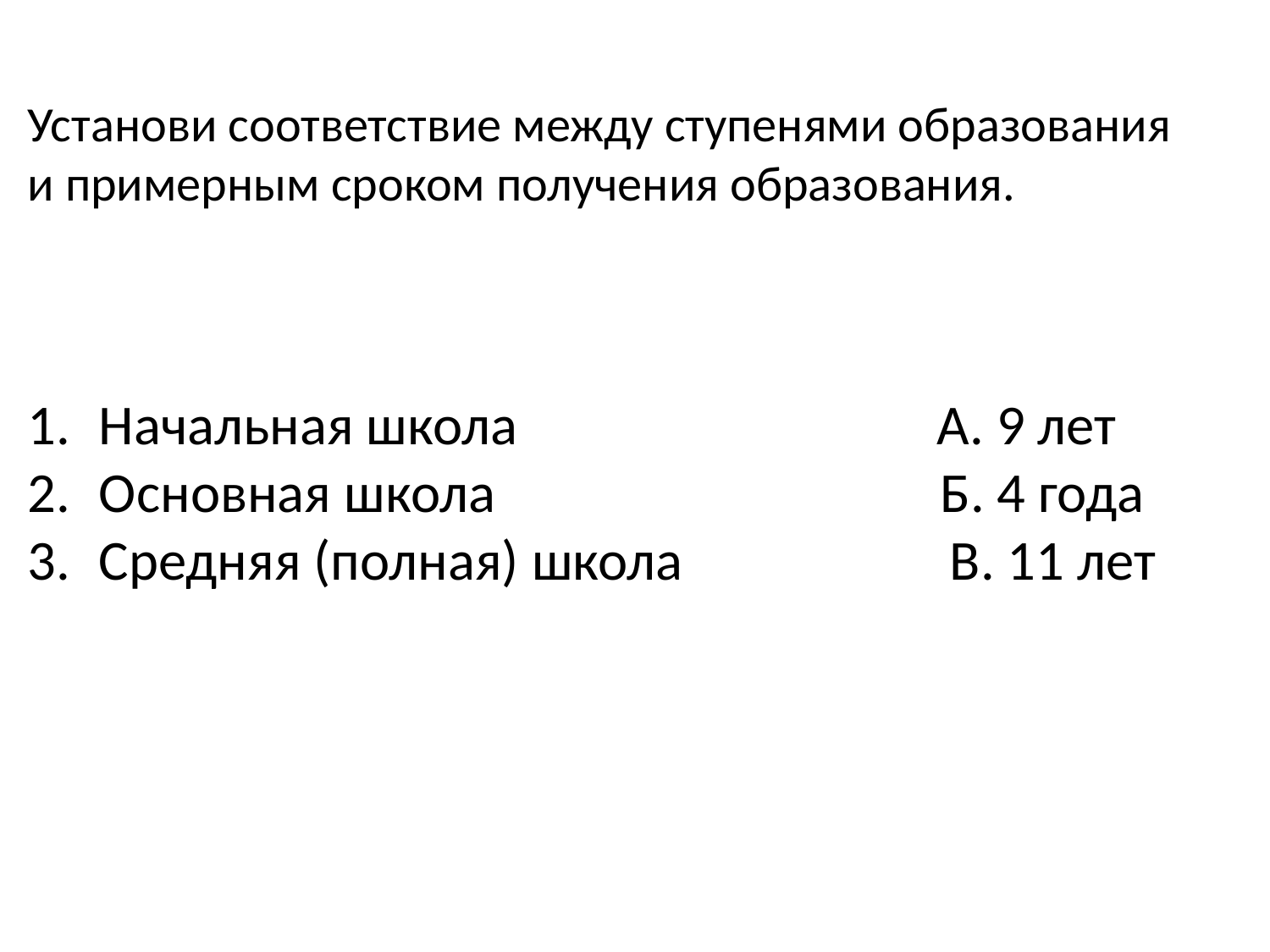

Установи соответствие между ступенями образования  и примерным сроком получения образования.

Начальная школа                                 А. 9 лет
Основная школа                                   Б. 4 года
Средняя (полная) школа                     В. 11 лет